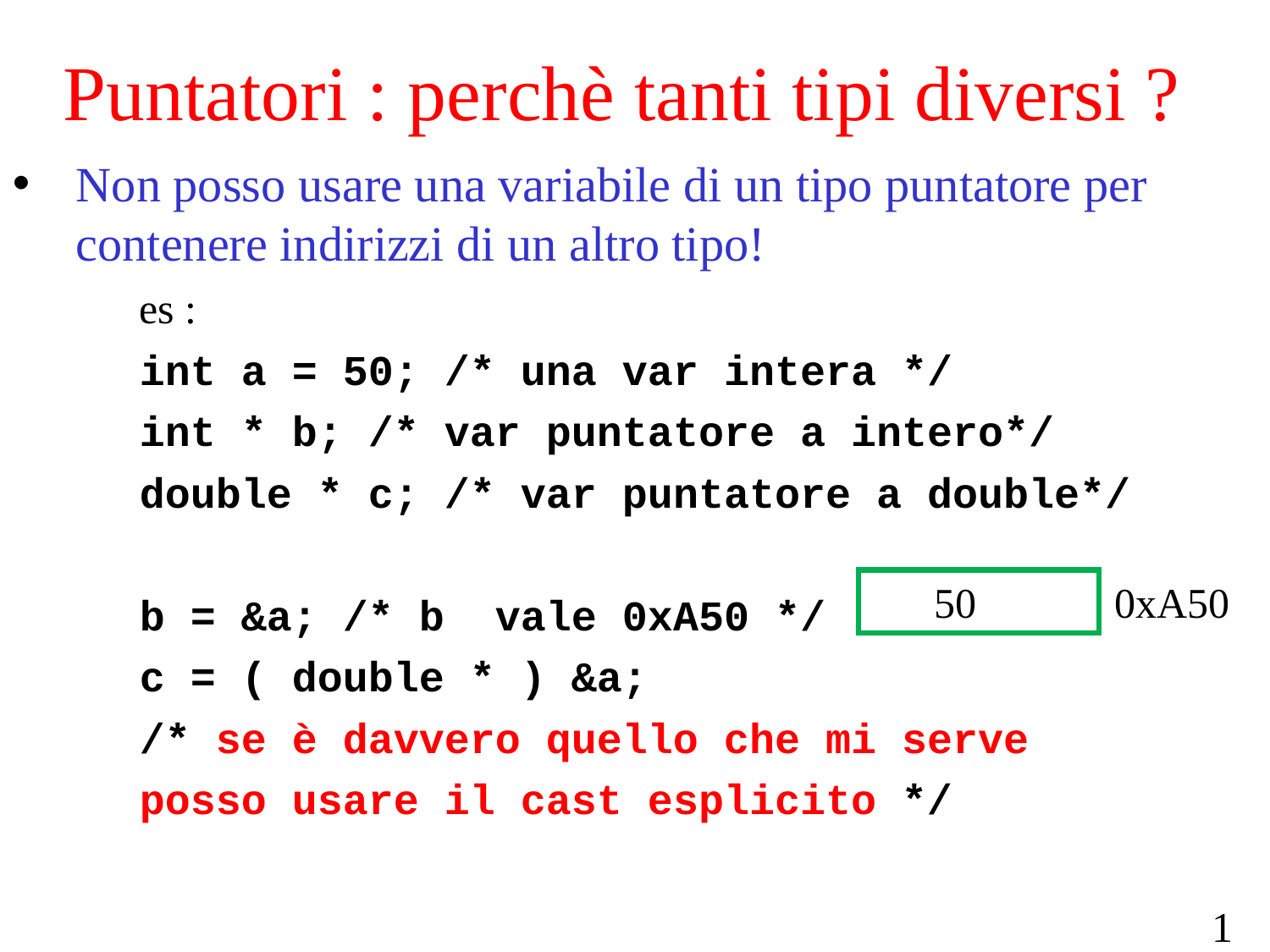

# Puntatori : perchè tanti tipi diversi ?
Non posso usare una variabile di un tipo puntatore per contenere indirizzi di un altro tipo!
es :
int a = 50; /* una var intera */
int * b; /* var puntatore a intero*/
double * c; /* var puntatore a double*/

b = &a; /* b  vale 0xA50 */
c = ( double * ) &a;
/* se è davvero quello che mi serve
posso usare il cast esplicito */
0xA50
      50       5
13